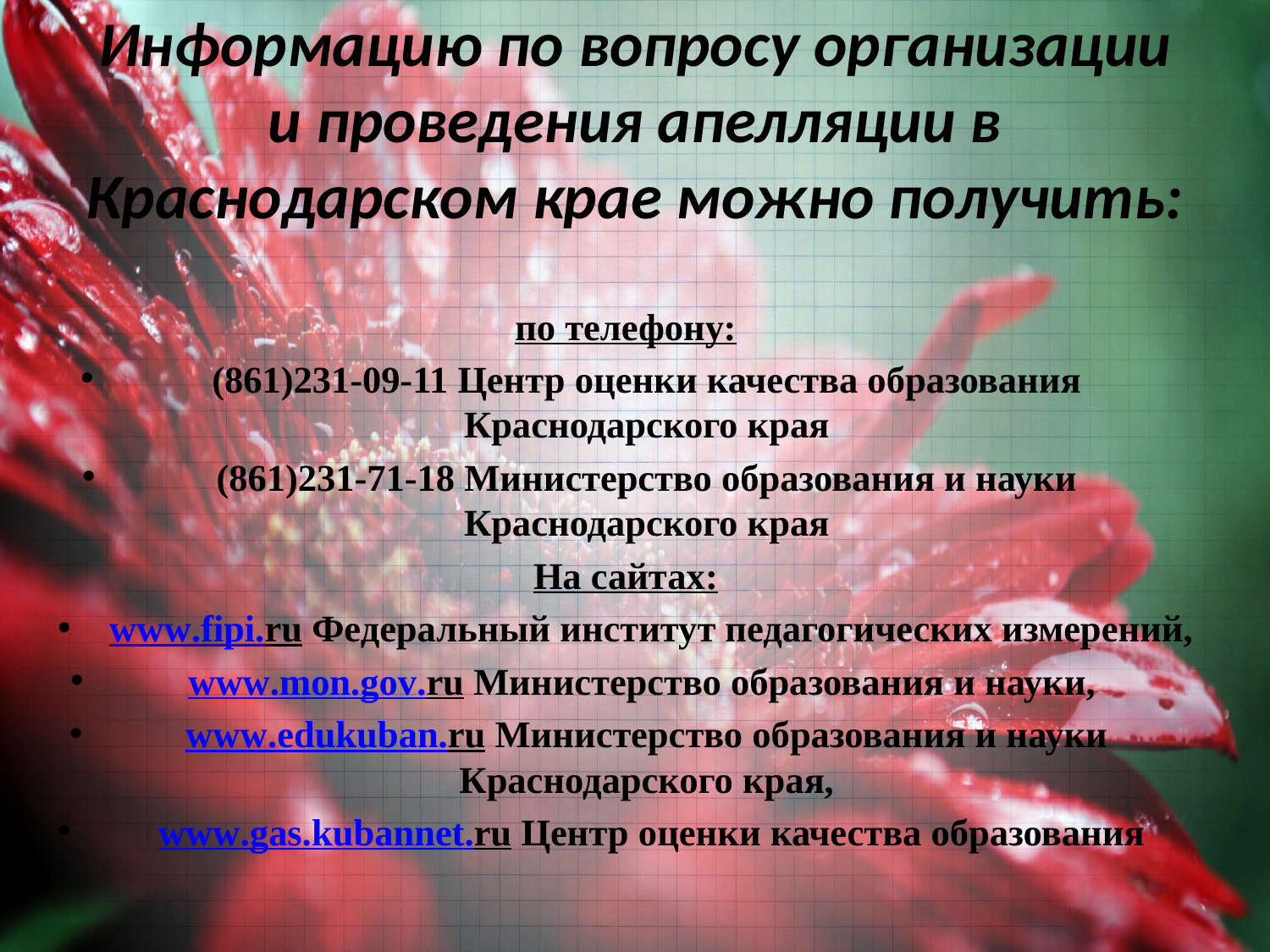

# Информацию по вопросу организации и проведения апелляции в Краснодарском крае можно получить:
по телефону:
(861)231-09-11 Центр оценки качества образования Краснодарского края
(861)231-71-18 Министерство образования и науки Краснодарского края
На сайтах:
 www.fipi.ru Федеральный институт педагогических измерений,
www.mon.gov.ru Министерство образования и науки,
www.edukuban.ru Министерство образования и науки Краснодарского края,
 www.gas.kubannet.ru Центр оценки качества образования